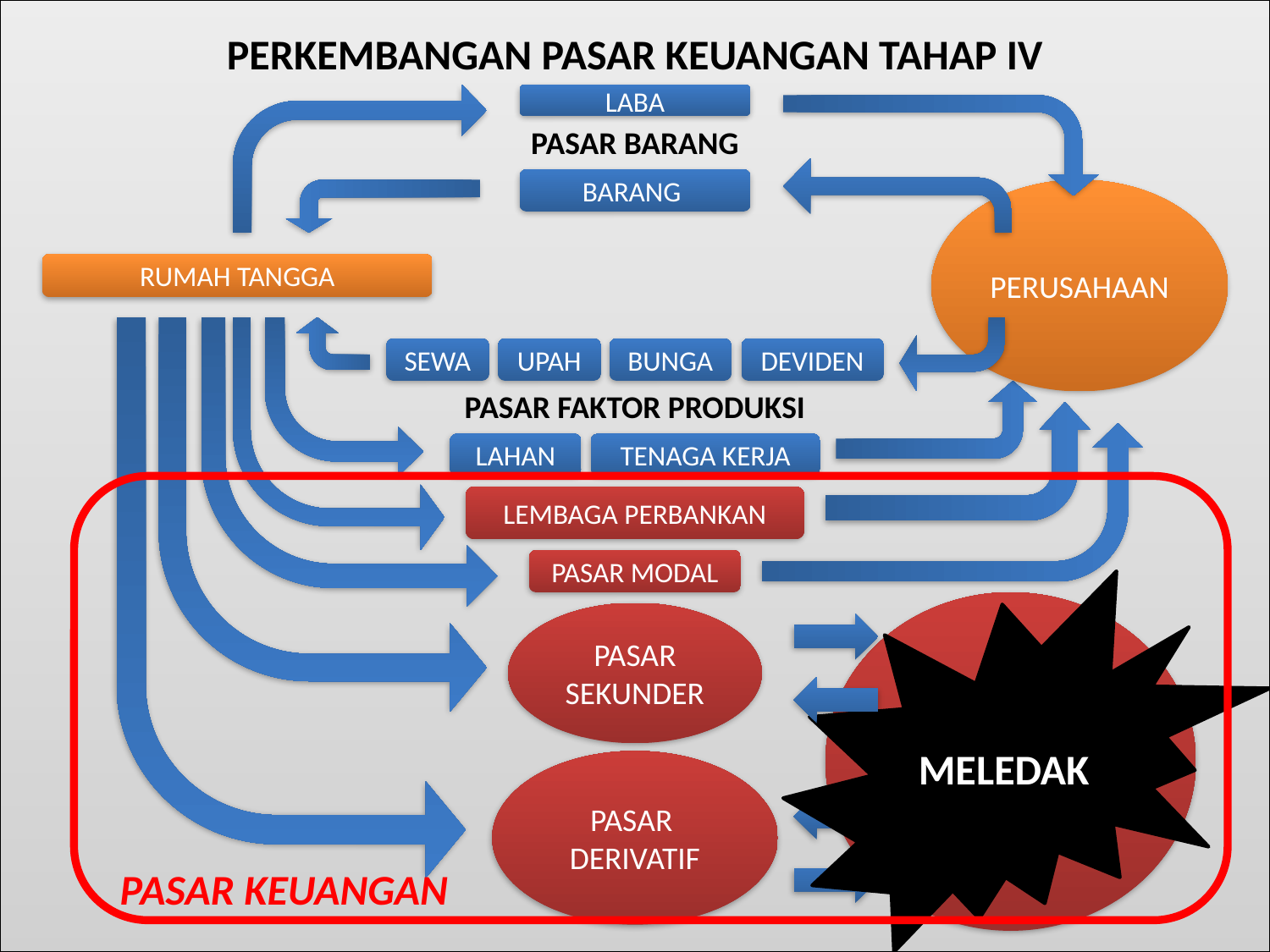

PERKEMBANGAN PASAR KEUANGAN TAHAP IV

LABA

PASAR BARANG

BARANG
PERUSAHAAN
RUMAH TANGGA

SEWA
UPAH
BUNGA
DEVIDEN
PASAR FAKTOR PRODUKSI
LAHAN
TENAGA KERJA

LEMBAGA PERBANKAN
PASAR MODAL
MELEDAK
CAPITAL GAIN
PASAR SEKUNDER

PASAR
DERIVATIF

PASAR KEUANGAN